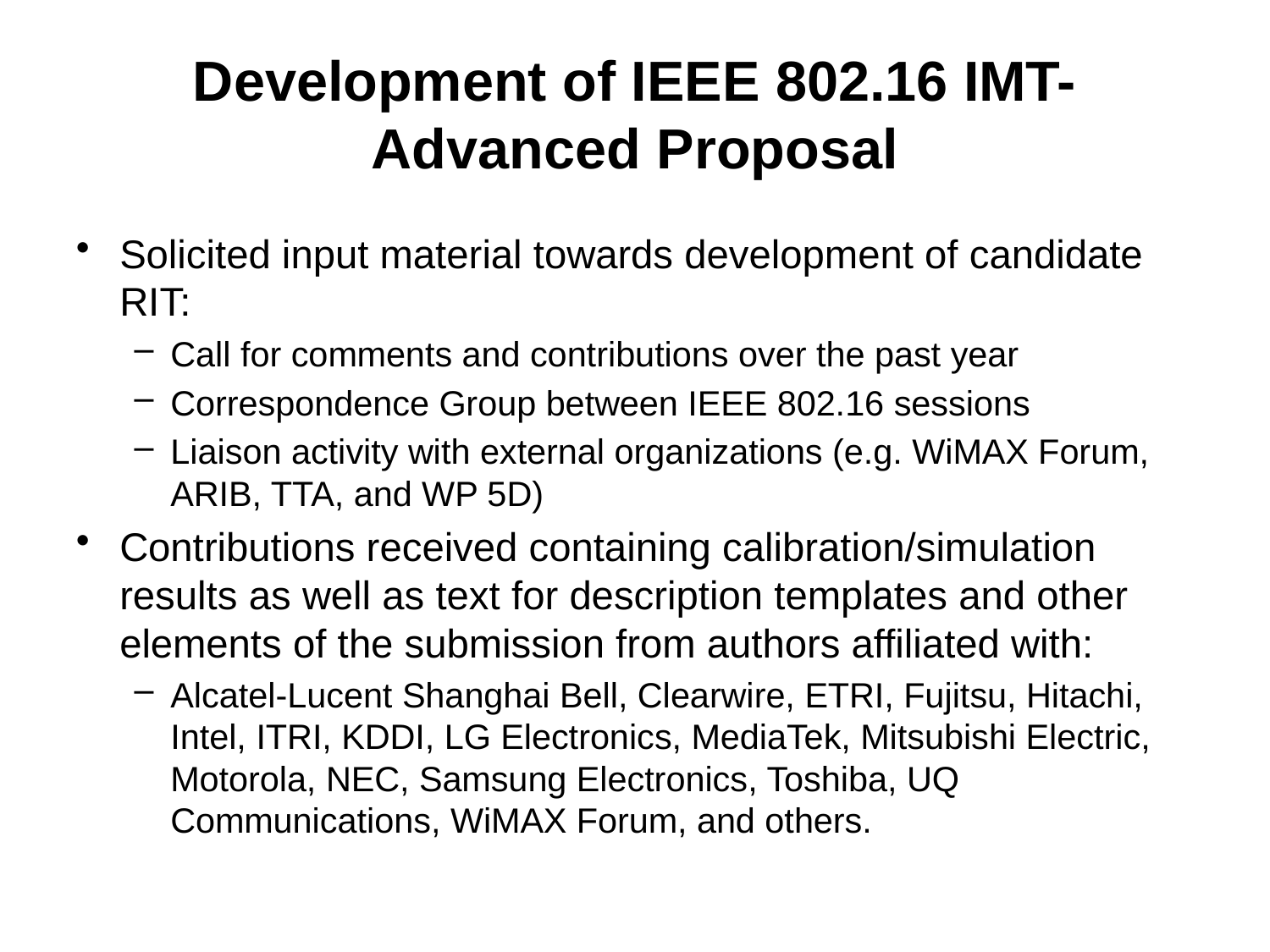

# Development of IEEE 802.16 IMT-Advanced Proposal
Solicited input material towards development of candidate RIT:
Call for comments and contributions over the past year
Correspondence Group between IEEE 802.16 sessions
Liaison activity with external organizations (e.g. WiMAX Forum, ARIB, TTA, and WP 5D)
Contributions received containing calibration/simulation results as well as text for description templates and other elements of the submission from authors affiliated with:
Alcatel-Lucent Shanghai Bell, Clearwire, ETRI, Fujitsu, Hitachi, Intel, ITRI, KDDI, LG Electronics, MediaTek, Mitsubishi Electric, Motorola, NEC, Samsung Electronics, Toshiba, UQ Communications, WiMAX Forum, and others.